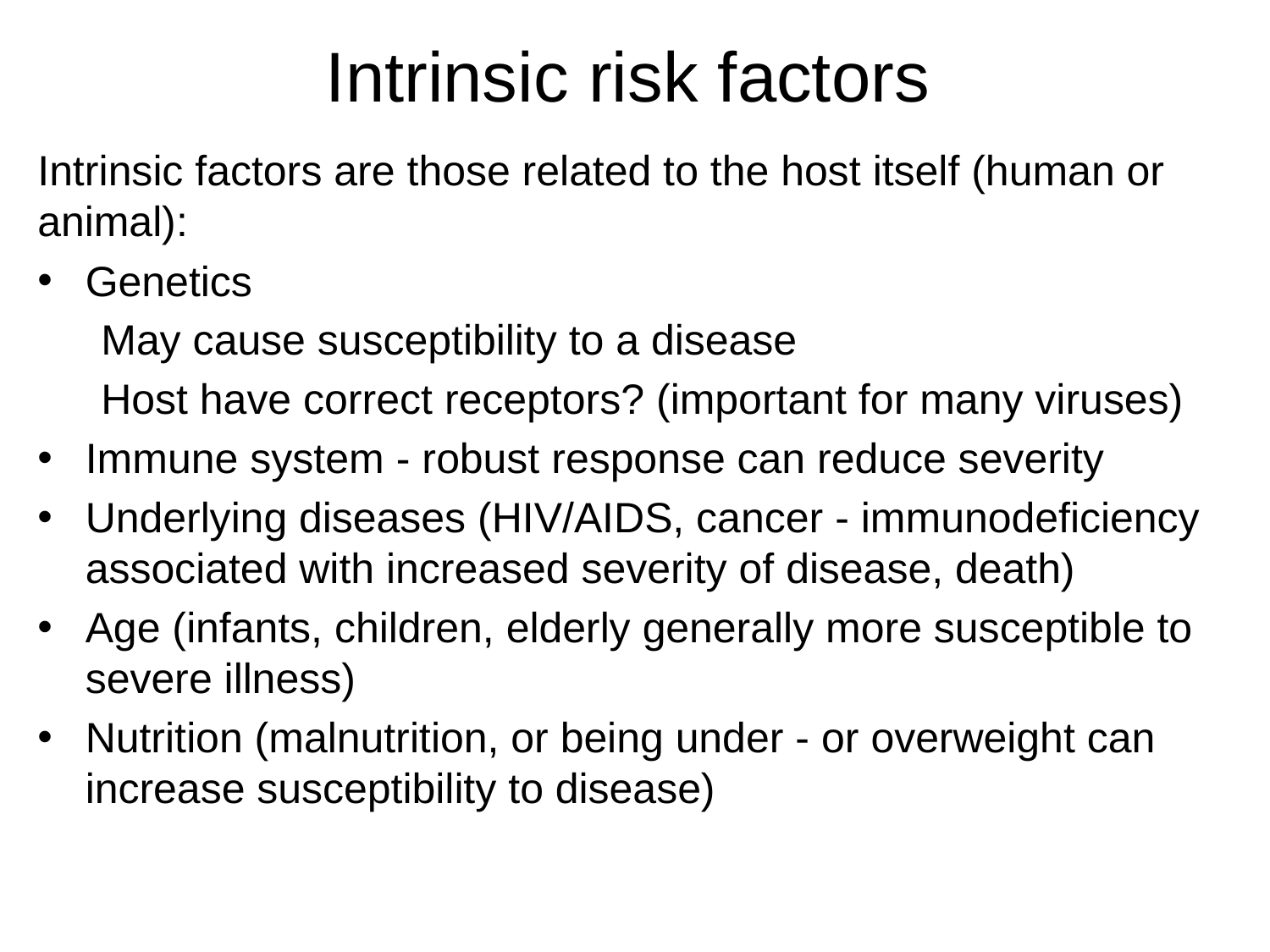

# Intrinsic risk factors
Intrinsic factors are those related to the host itself (human or animal):
Genetics
May cause susceptibility to a disease
Host have correct receptors? (important for many viruses)
Immune system - robust response can reduce severity
Underlying diseases (HIV/AIDS, cancer - immunodeficiency associated with increased severity of disease, death)
Age (infants, children, elderly generally more susceptible to severe illness)
Nutrition (malnutrition, or being under - or overweight can increase susceptibility to disease)